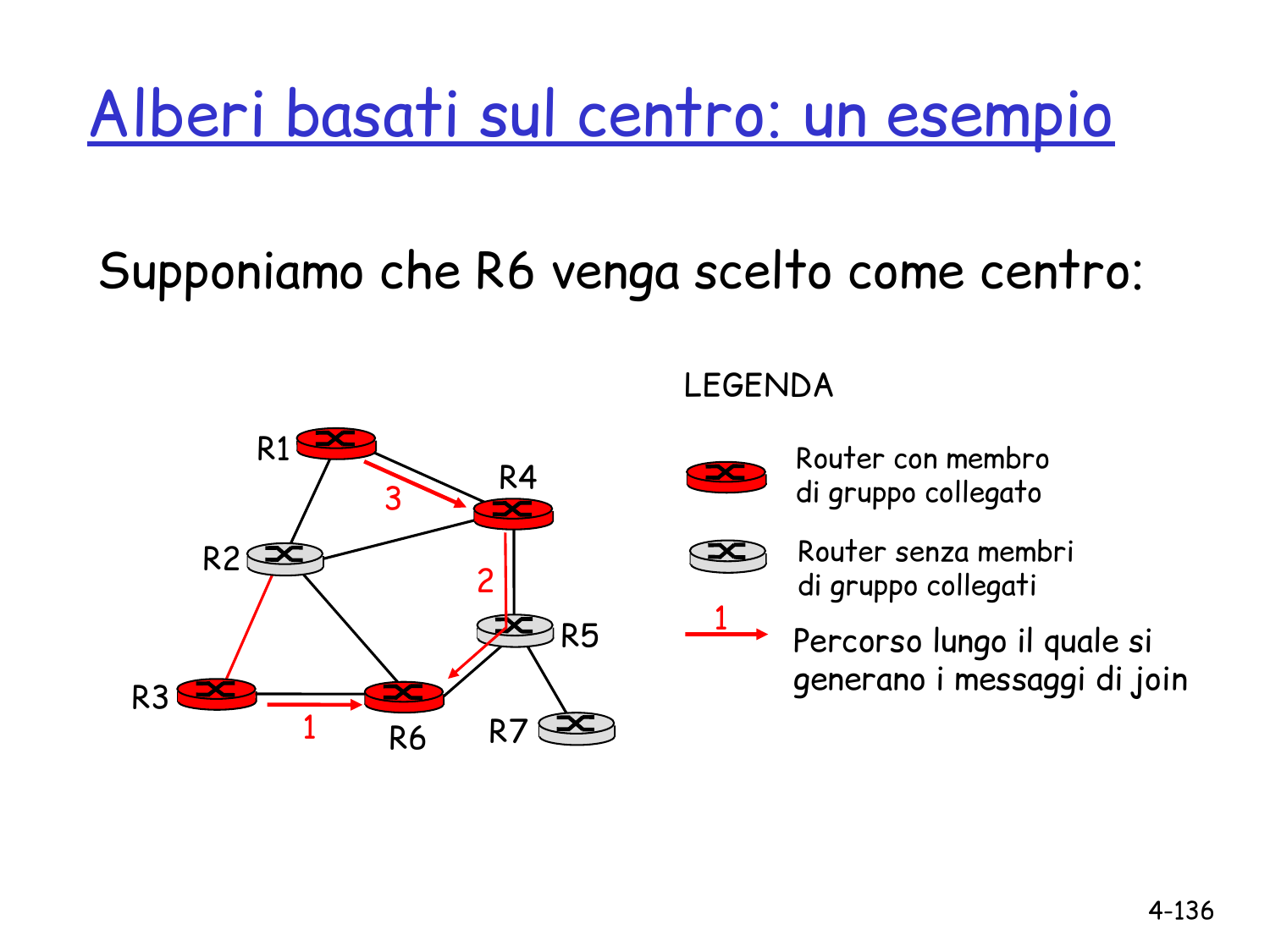

Alberi basati sul centro: un esempio
Supponiamo che R6 venga scelto come centro:
LEGENDA
R1

Router con membro
di gruppo collegato

R4

3

Router senza membri
di gruppo collegati
R2

2

1
R5
Percorso lungo il quale si generano i messaggi di join

R3

1

R7
R6

4-136